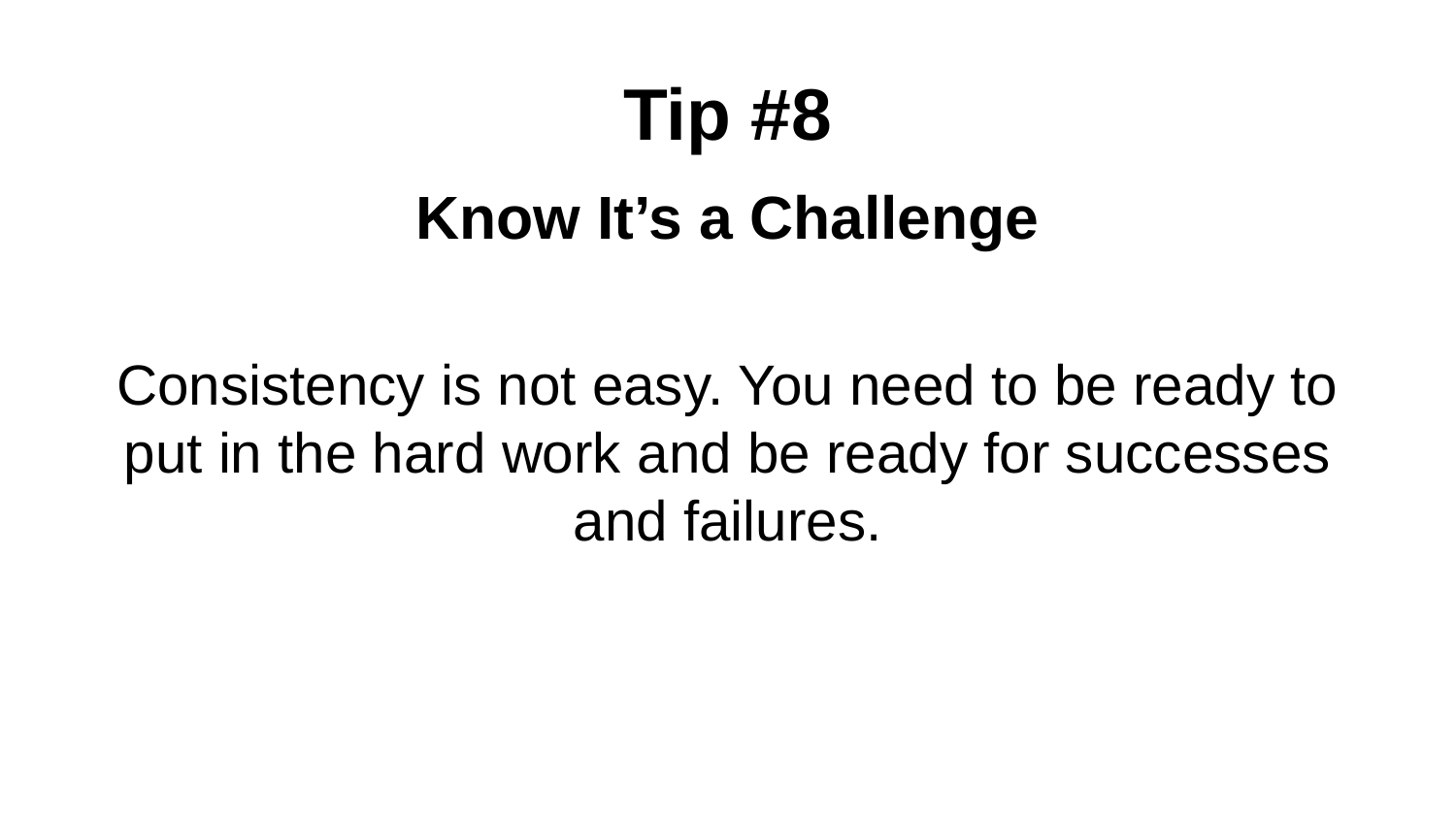

# Tip #8

Know It’s a Challenge

Consistency is not easy. You need to be ready to put in the hard work and be ready for successes and failures.